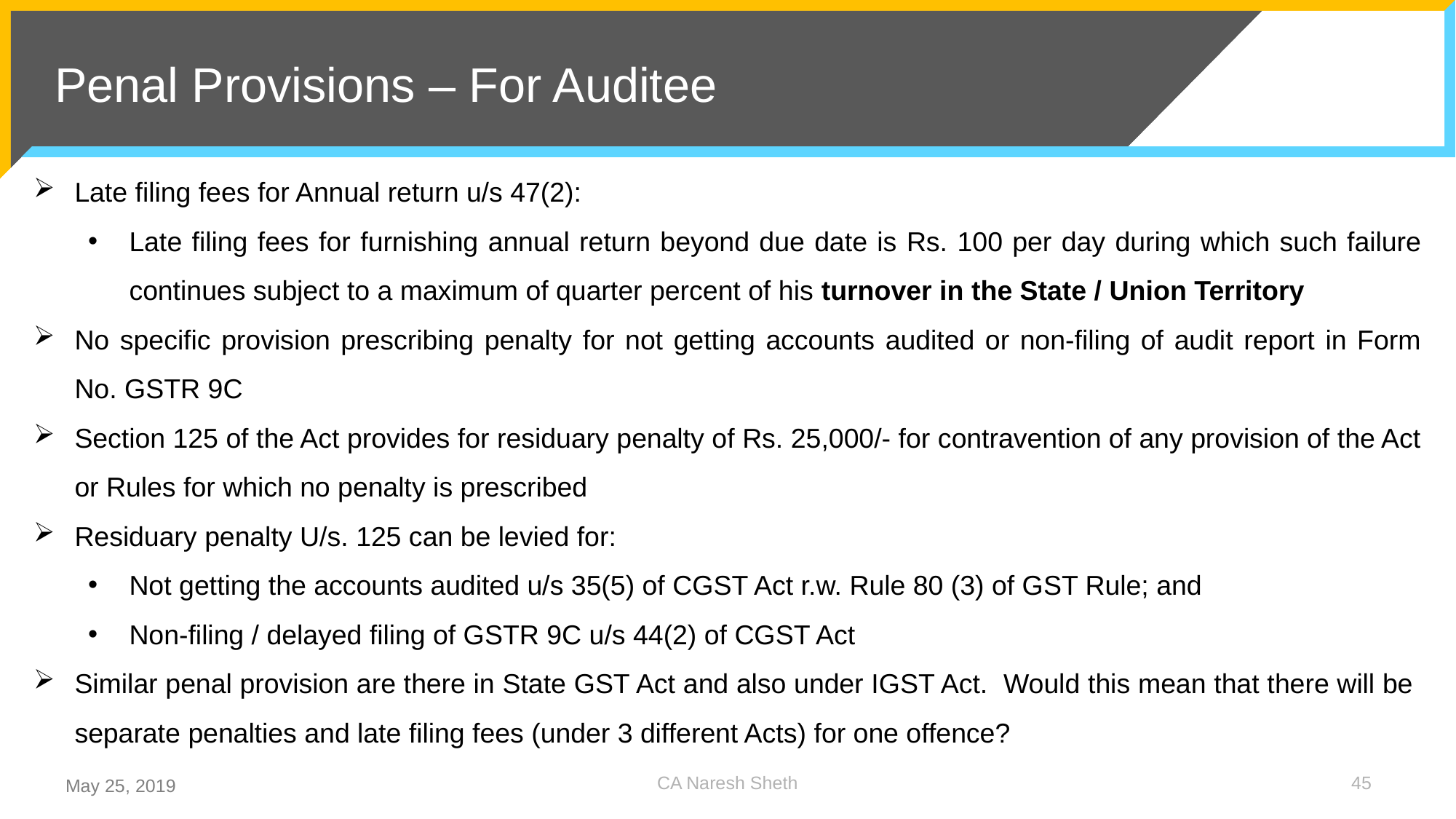

Penal Provisions – For Auditee
Late filing fees for Annual return u/s 47(2):
Late filing fees for furnishing annual return beyond due date is Rs. 100 per day during which such failure continues subject to a maximum of quarter percent of his turnover in the State / Union Territory
No specific provision prescribing penalty for not getting accounts audited or non-filing of audit report in Form No. GSTR 9C
Section 125 of the Act provides for residuary penalty of Rs. 25,000/- for contravention of any provision of the Act or Rules for which no penalty is prescribed
Residuary penalty U/s. 125 can be levied for:
Not getting the accounts audited u/s 35(5) of CGST Act r.w. Rule 80 (3) of GST Rule; and
Non-filing / delayed filing of GSTR 9C u/s 44(2) of CGST Act
Similar penal provision are there in State GST Act and also under IGST Act.  Would this mean that there will be  separate penalties and late filing fees (under 3 different Acts) for one offence?
CA Naresh Sheth
45
May 25, 2019